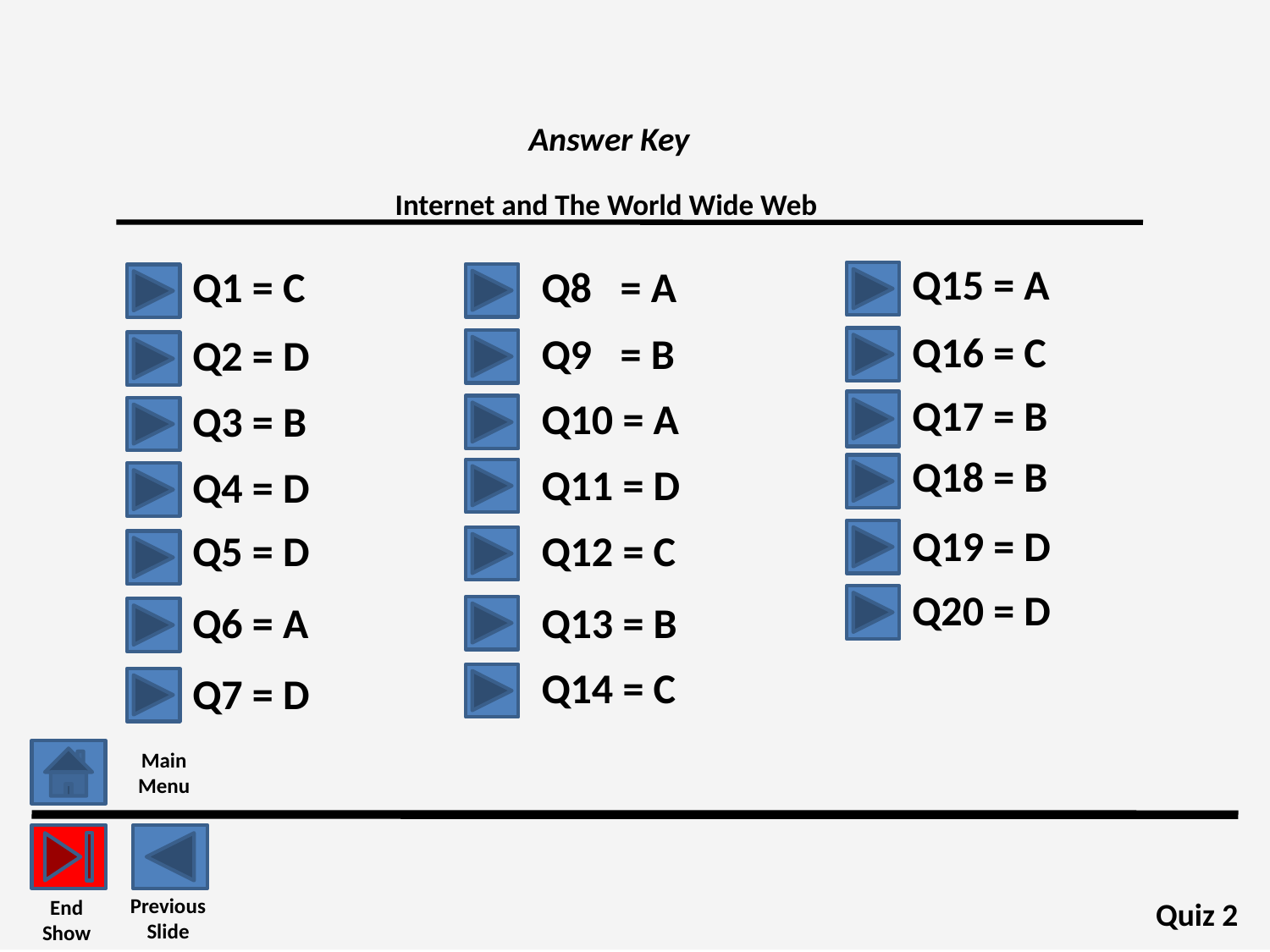

# Answer Key Internet and The World Wide Web
Q15 = A
Q1 = C
Q8   = A

Q16 = C
Q9   = B
Q2 = D

Q17 = B
Q10 = A
Q3 = B

Q18 = B
Q11 = D
Q4 = D

Q19 = D
Q5 = D
Q12 = C

Q20 = D

Q6 = A
Q13 = B

Q14 = C
Q7 = D

Main
Menu

Previous
Slide
End Show
Quiz 2